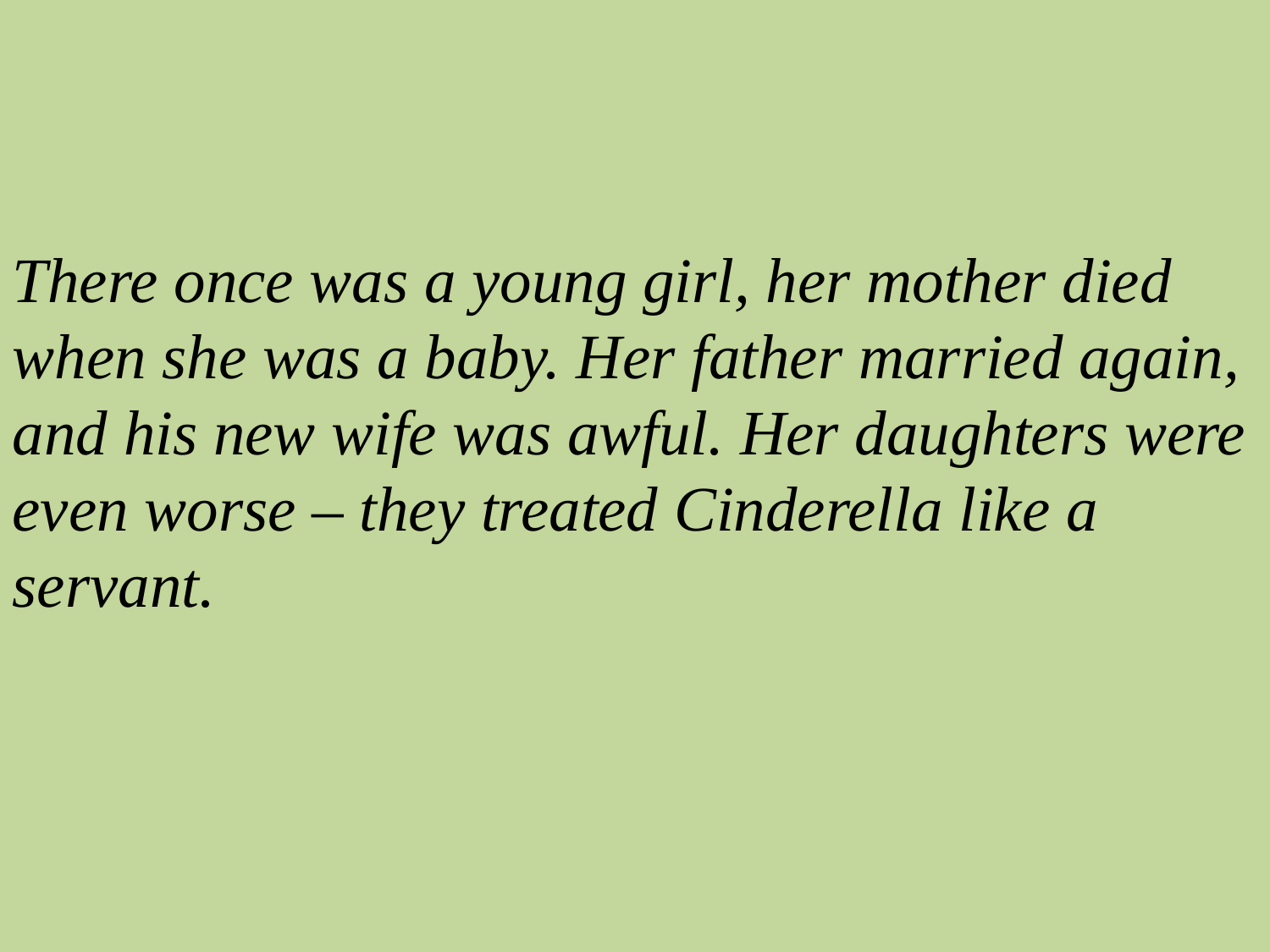

There once was a young girl, her mother died when she was a baby. Her father married again, and his new wife was awful. Her daughters were even worse – they treated Cinderella like a servant.
#